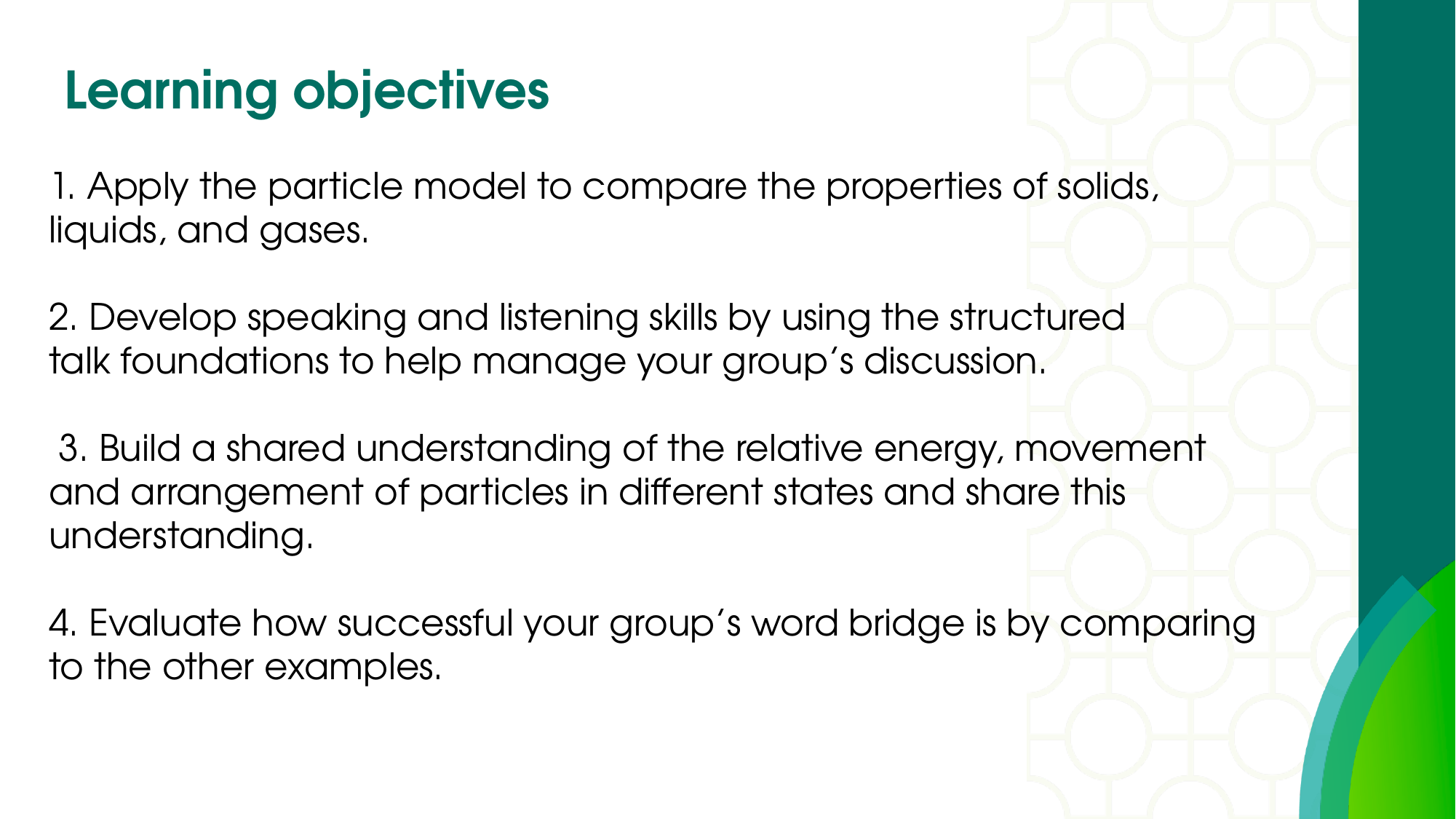

# Learning objectives
 Apply the particle model to compare the properties of solids, liquids, and gases.

2. Develop speaking and listening skills by using the structured talk foundations to help manage your group’s discussion.

 3. Build a shared understanding of the relative energy, movement and arrangement of particles in different states and share this understanding.

4. Evaluate how successful your group’s word bridge is by comparing to the other examples.